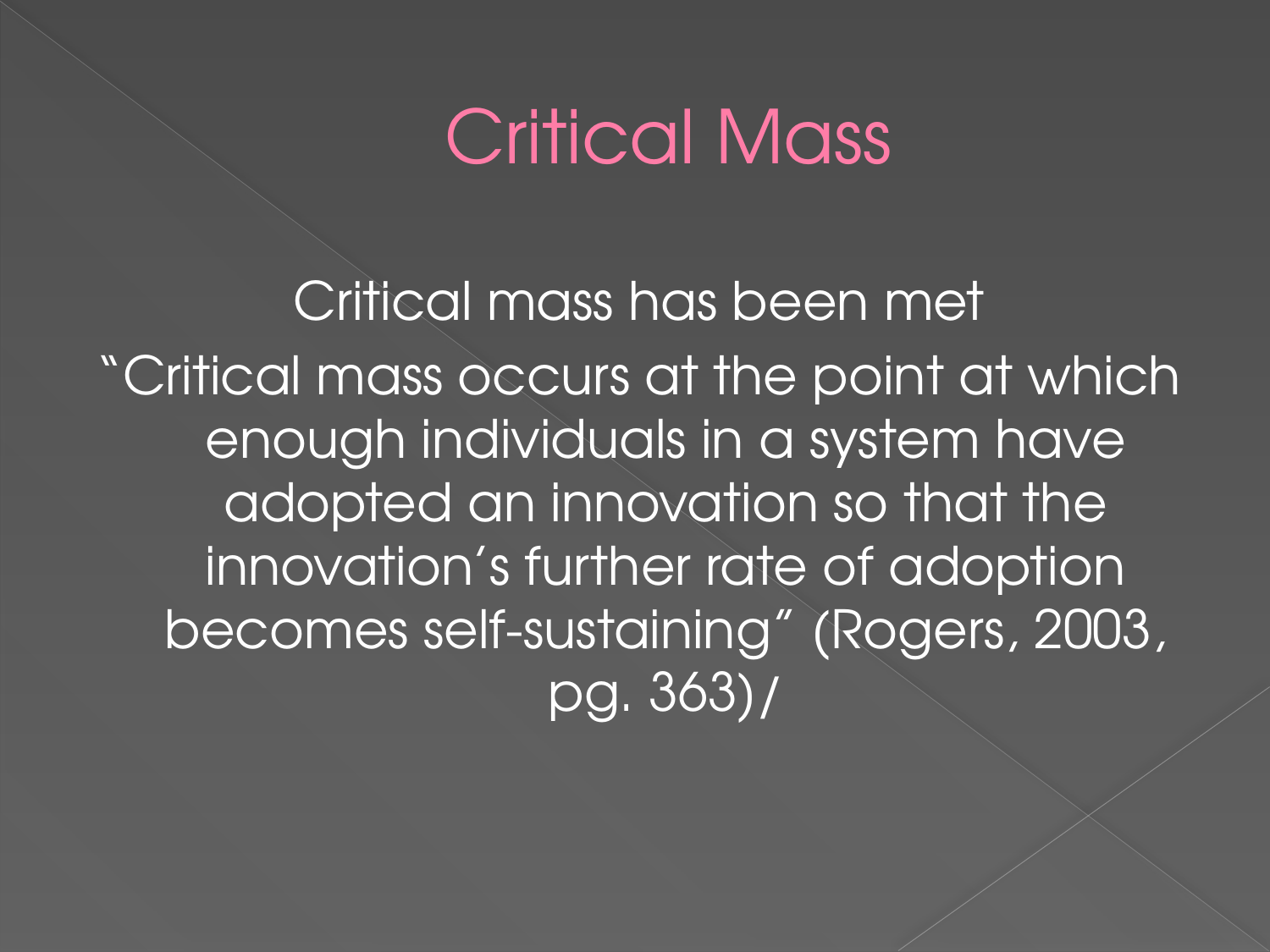

# Critical Mass
Critical mass has been met
“Critical mass occurs at the point at which enough individuals in a system have adopted an innovation so that the innovation’s further rate of adoption becomes self-sustaining” (Rogers, 2003, pg. 363)/